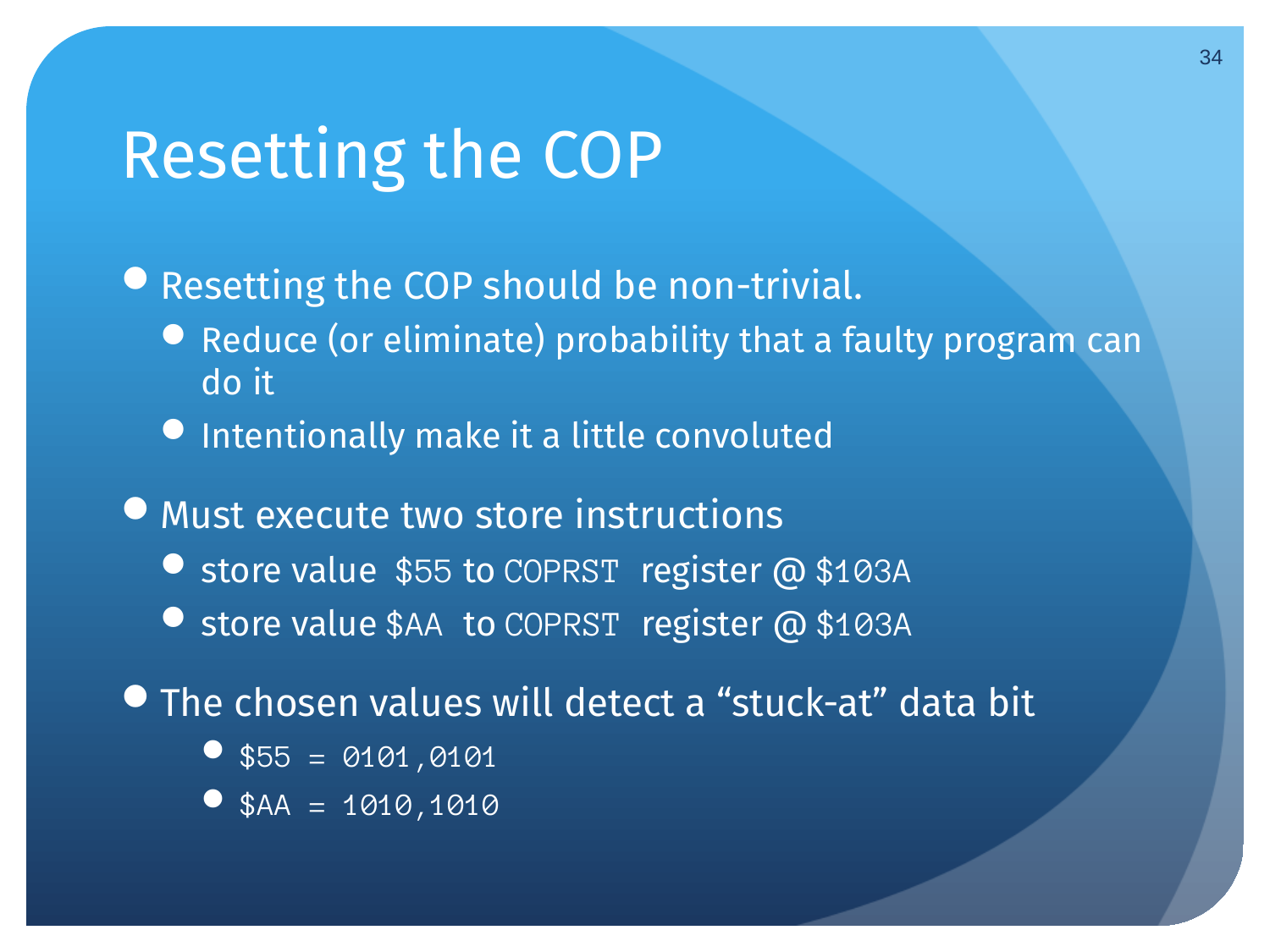

34
# Resetting the COP
Resetting the COP should be non-trivial.
Reduce (or eliminate) probability that a faulty program can do it
Intentionally make it a little convoluted
Must execute two store instructions
store value  $55 to COPRST register @ $103A
store value $AA to COPRST register @ $103A
The chosen values will detect a “stuck-at” data bit
$55 = 0101,0101
$AA = 1010,1010